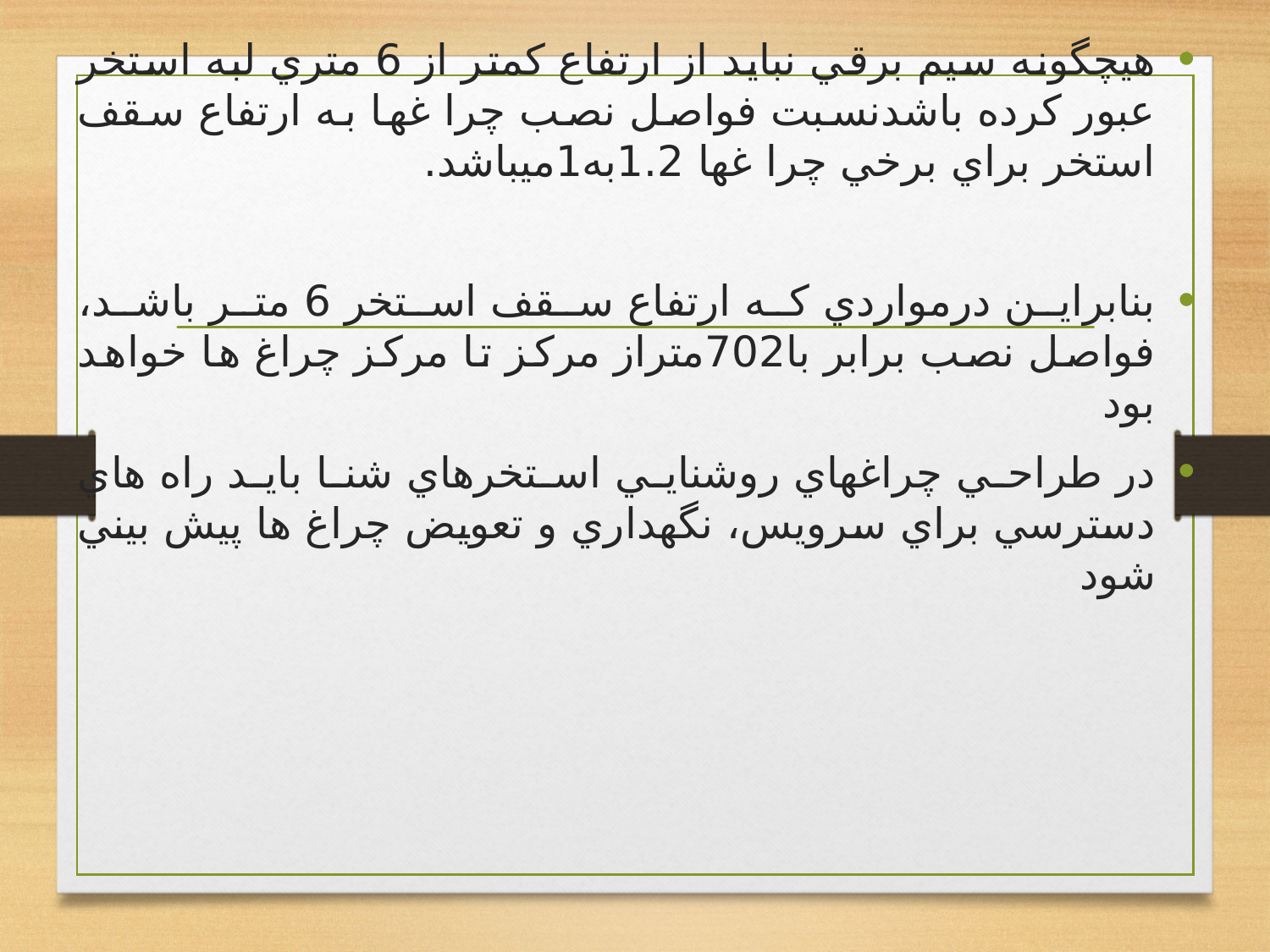

هيچگونه سيم برقي نبايد از ارتفاع كمتر از 6 متري لبه استخر عبور كرده باشدنسبت فواصل نصب چرا غها به ارتفاع سقف استخر براي برخي چرا غها 1.2به1ميباشد.

بنابراين درمواردي كه ارتفاع سقف استخر 6 متر باشد، فواصل نصب برابر با702متراز مركز تا مركز چراغ ها خواهد بود
در طراحي چراغهاي روشنايي استخرهاي شنا بايد راه هاي دسترسي براي سرويس، نگهداري و تعويض چراغ ها پيش بيني شود